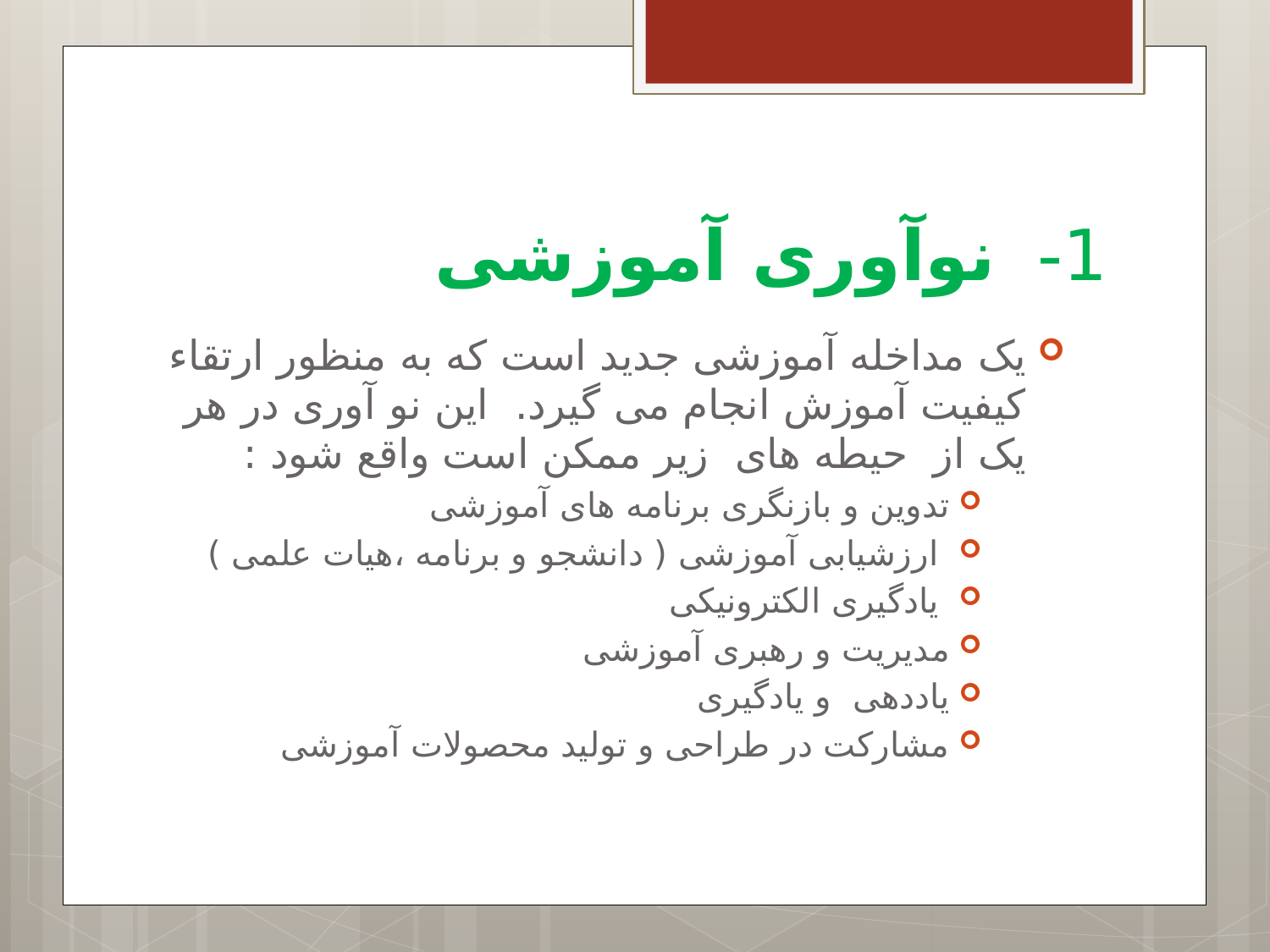

# 1-       نوآوری آموزشی
یک مداخله آموزشی جدید است که به منظور ارتقاء کیفیت آموزش انجام می گیرد.  این نو آوری در هر یک از  حیطه های  زیر ممکن است واقع شود :
تدوین و بازنگری برنامه های آموزشی
 ارزشیابی آموزشی ( دانشجو و برنامه ،هیات علمی )
 یادگیری الکترونیکی
مدیریت و رهبری آموزشی
یاددهی  و یادگیری
مشارکت در طراحی و تولید محصولات آموزشی